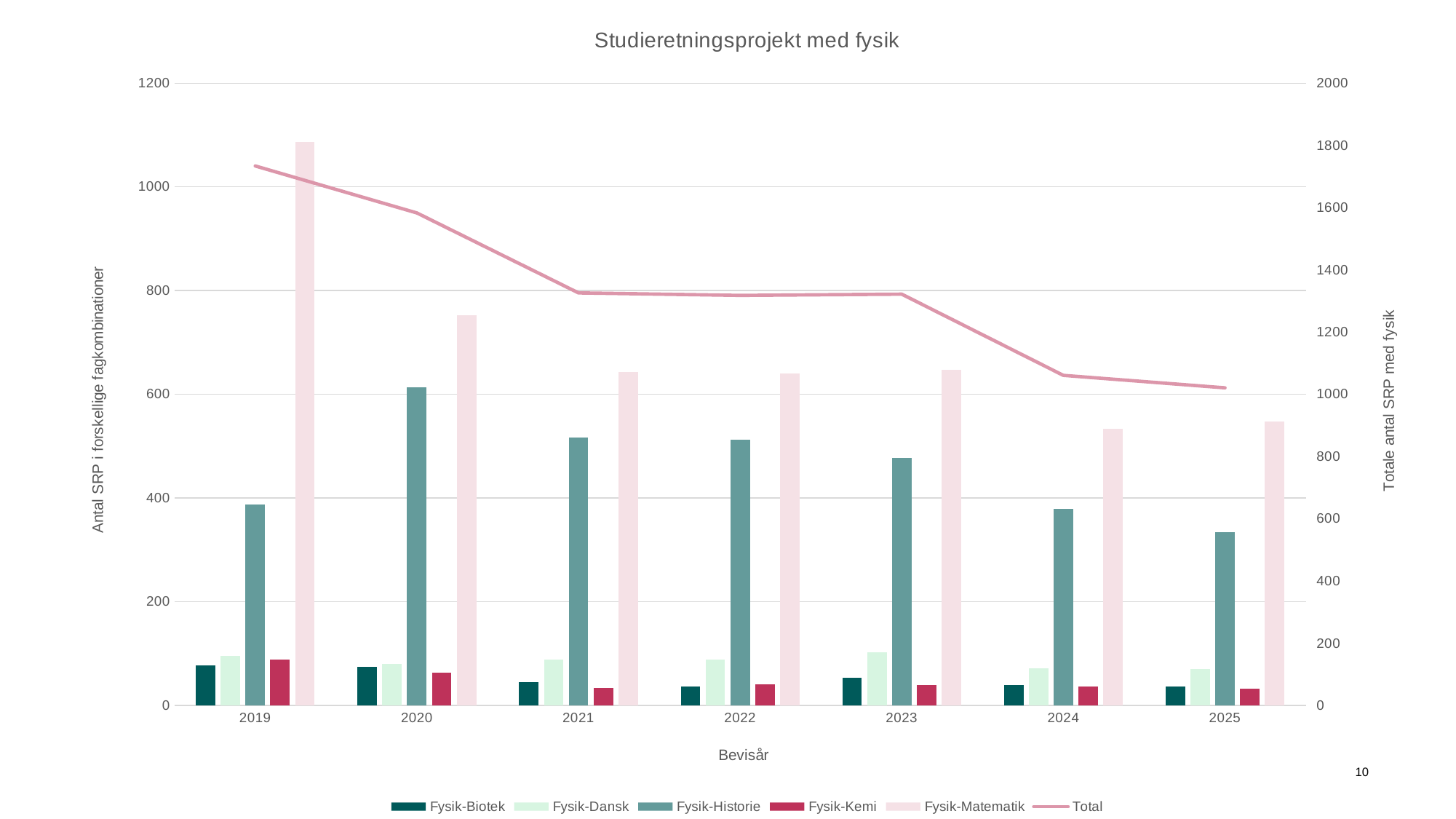

### Chart: Studieretningsprojekt med fysik

| Category | Fysik-Biotek | Fysik-Dansk | Fysik-Historie | Fysik-Kemi | Fysik-Matematik | Total |
|---|---|---|---|---|---|---|
| 2019 | 77.0 | 96.0 | 387.0 | 88.0 | 1086.0 | 1734.0 |
| 2020 | 75.0 | 80.0 | 613.0 | 63.0 | 752.0 | 1583.0 |
| 2021 | 45.0 | 88.0 | 516.0 | 34.0 | 643.0 | 1326.0 |
| 2022 | 36.0 | 89.0 | 512.0 | 41.0 | 640.0 | 1318.0 |
| 2023 | 54.0 | 103.0 | 477.0 | 40.0 | 648.0 | 1322.0 |
| 2024 | 40.0 | 72.0 | 379.0 | 37.0 | 533.0 | 1061.0 |
| 2025 | 36.0 | 71.0 | 334.0 | 32.0 | 548.0 | 1021.0 |
10